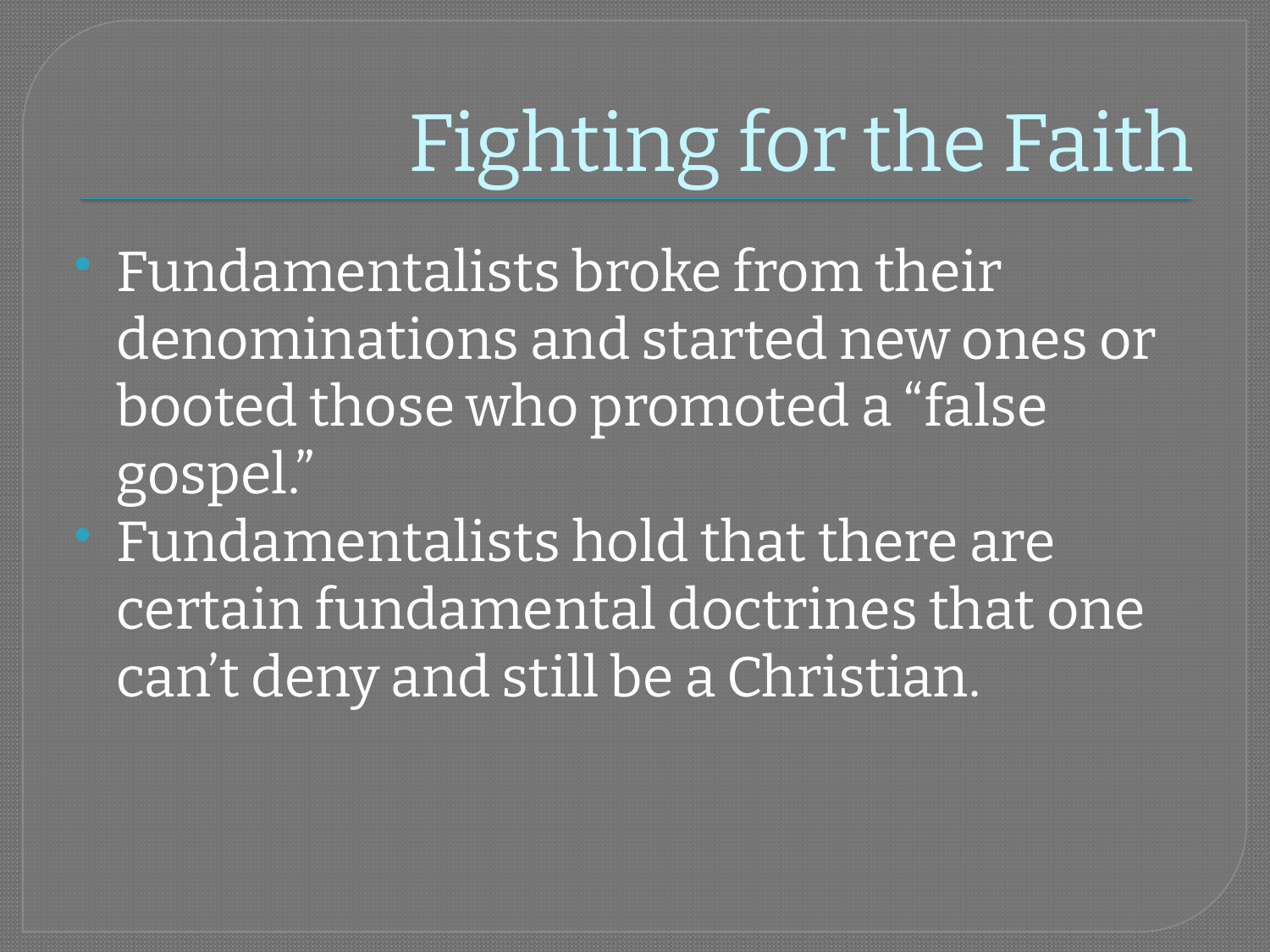

# Fighting for the Faith
Fundamentalists broke from their denominations and started new ones or booted those who promoted a “false gospel.”
Fundamentalists hold that there are certain fundamental doctrines that one can’t deny and still be a Christian.